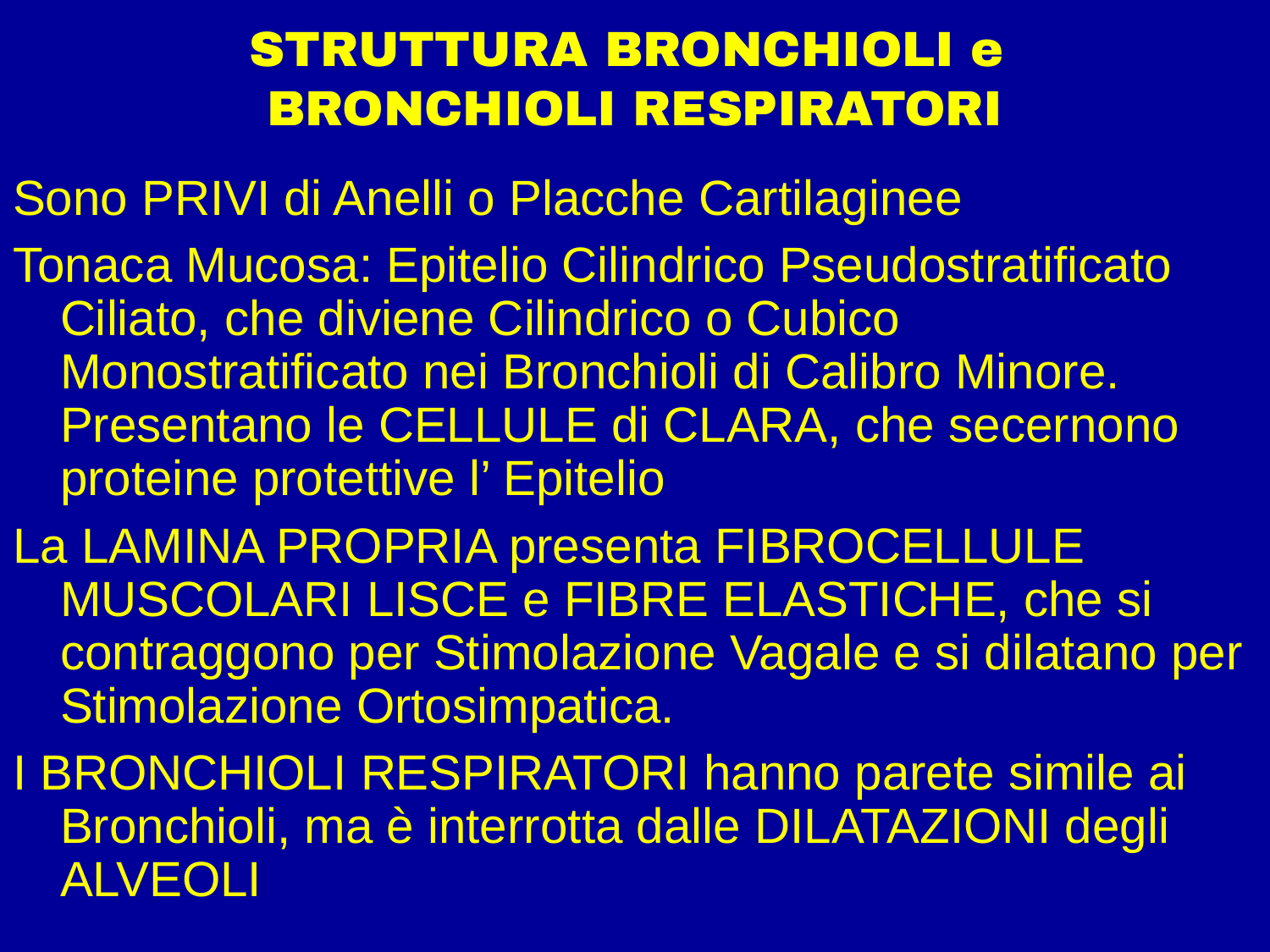

STRUTTURA BRONCHIOLI e
BRONCHIOLI RESPIRATORI
# Sono PRIVI di Anelli o Placche Cartilaginee
Tonaca Mucosa: Epitelio Cilindrico Pseudostratificato Ciliato, che diviene Cilindrico o Cubico Monostratificato nei Bronchioli di Calibro Minore. Presentano le CELLULE di CLARA, che secernono proteine protettive l’ Epitelio
La LAMINA PROPRIA presenta FIBROCELLULE MUSCOLARI LISCE e FIBRE ELASTICHE, che si contraggono per Stimolazione Vagale e si dilatano per Stimolazione Ortosimpatica.
I BRONCHIOLI RESPIRATORI hanno parete simile ai Bronchioli, ma è interrotta dalle DILATAZIONI degli ALVEOLI